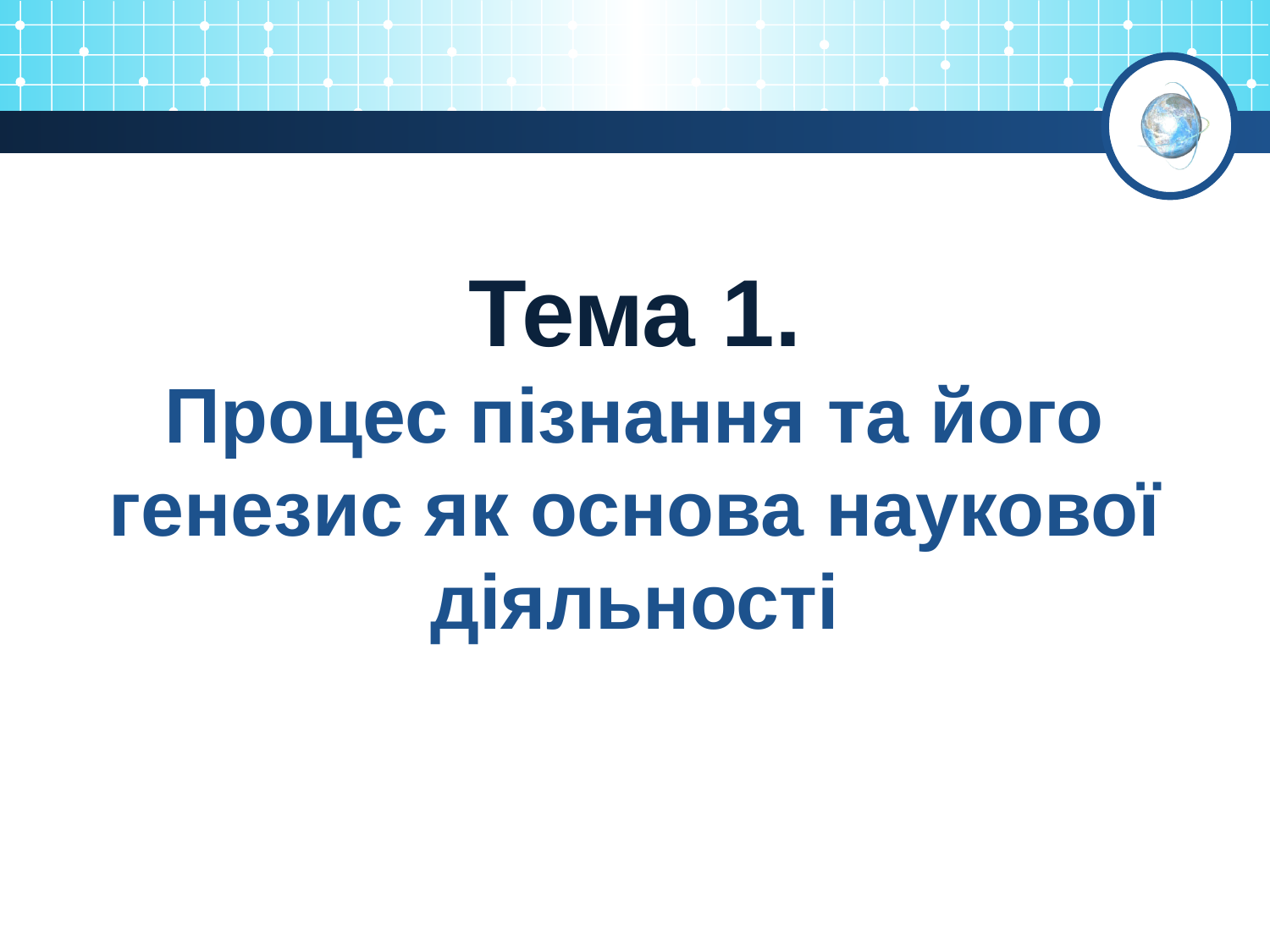

# Тема 1. Процес пізнання та його генезис як основа наукової діяльності